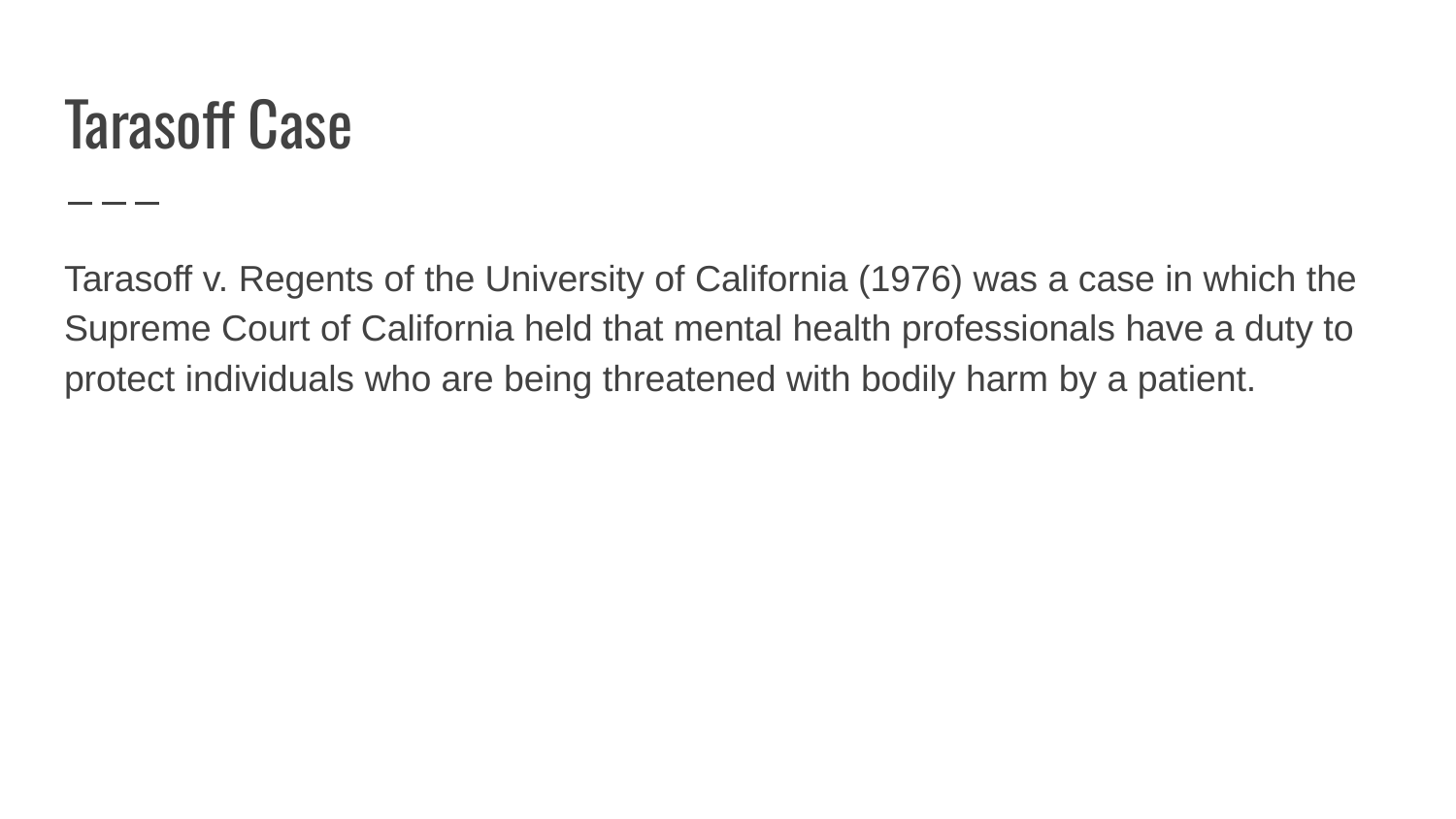

# Tarasoff Case
Tarasoff v. Regents of the University of California (1976) was a case in which the Supreme Court of California held that mental health professionals have a duty to protect individuals who are being threatened with bodily harm by a patient.